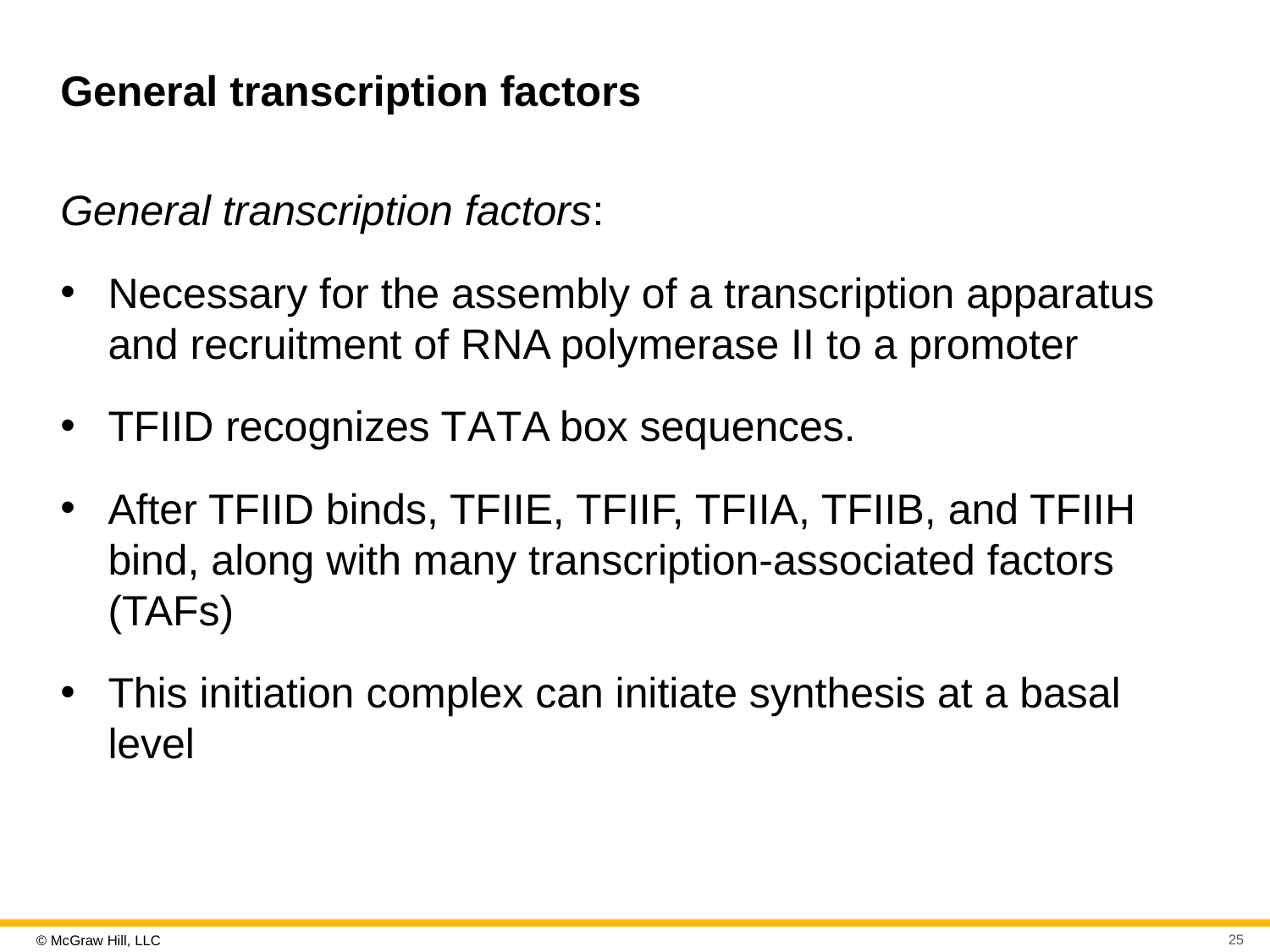

# General transcription factors
General transcription factors:
Necessary for the assembly of a transcription apparatus and recruitment of R N A polymerase II to a promoter
TFIID recognizes T A T A box sequences.
After TFIID binds, TFIIE, TFIIF, TFIIA, TFIIB, and TFIIH bind, along with many transcription-associated factors (TAFs)
This initiation complex can initiate synthesis at a basal level
25